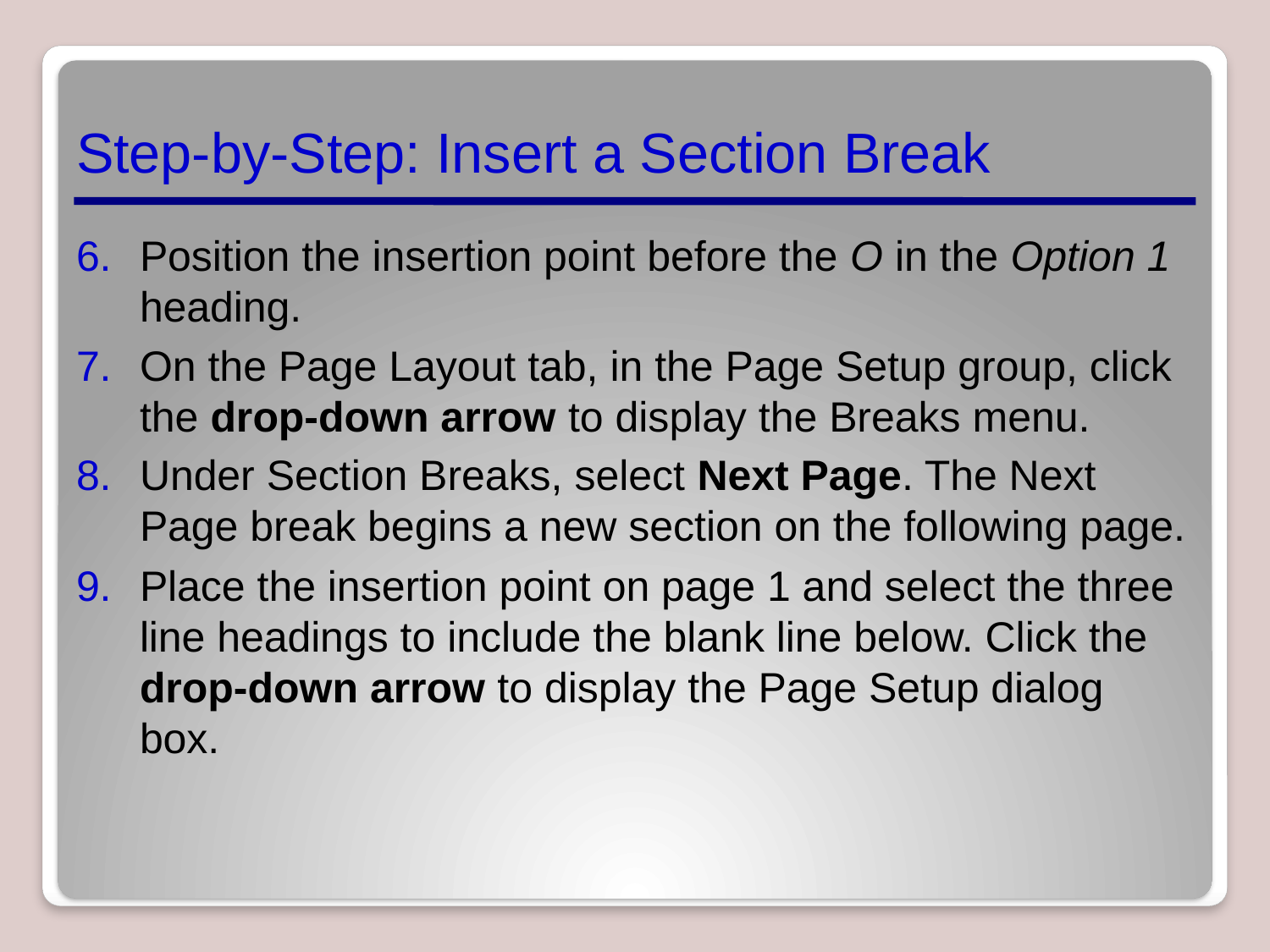

# Step-by-Step: Insert a Section Break
Position the insertion point before the O in the Option 1 heading.
On the Page Layout tab, in the Page Setup group, click the drop-down arrow to display the Breaks menu.
Under Section Breaks, select Next Page. The Next Page break begins a new section on the following page.
Place the insertion point on page 1 and select the three line headings to include the blank line below. Click the drop-down arrow to display the Page Setup dialog box.